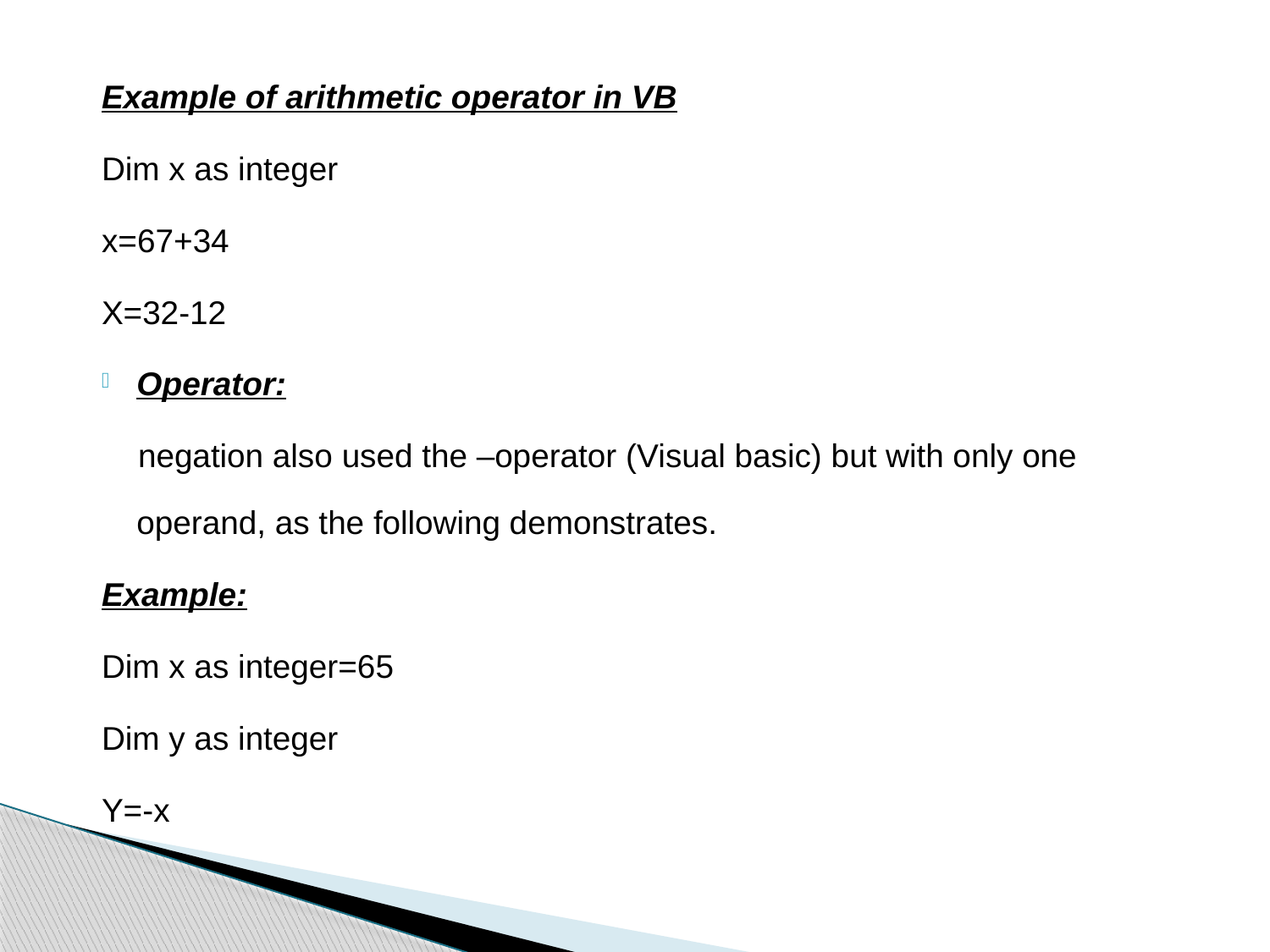

Example of arithmetic operator in VB
Dim x as integer
x=67+34
X=32-12
Operator:
    negation also used the –operator (Visual basic) but with only one operand, as the following demonstrates.
Example:
Dim x as integer=65
Dim y as integer
Y=-x